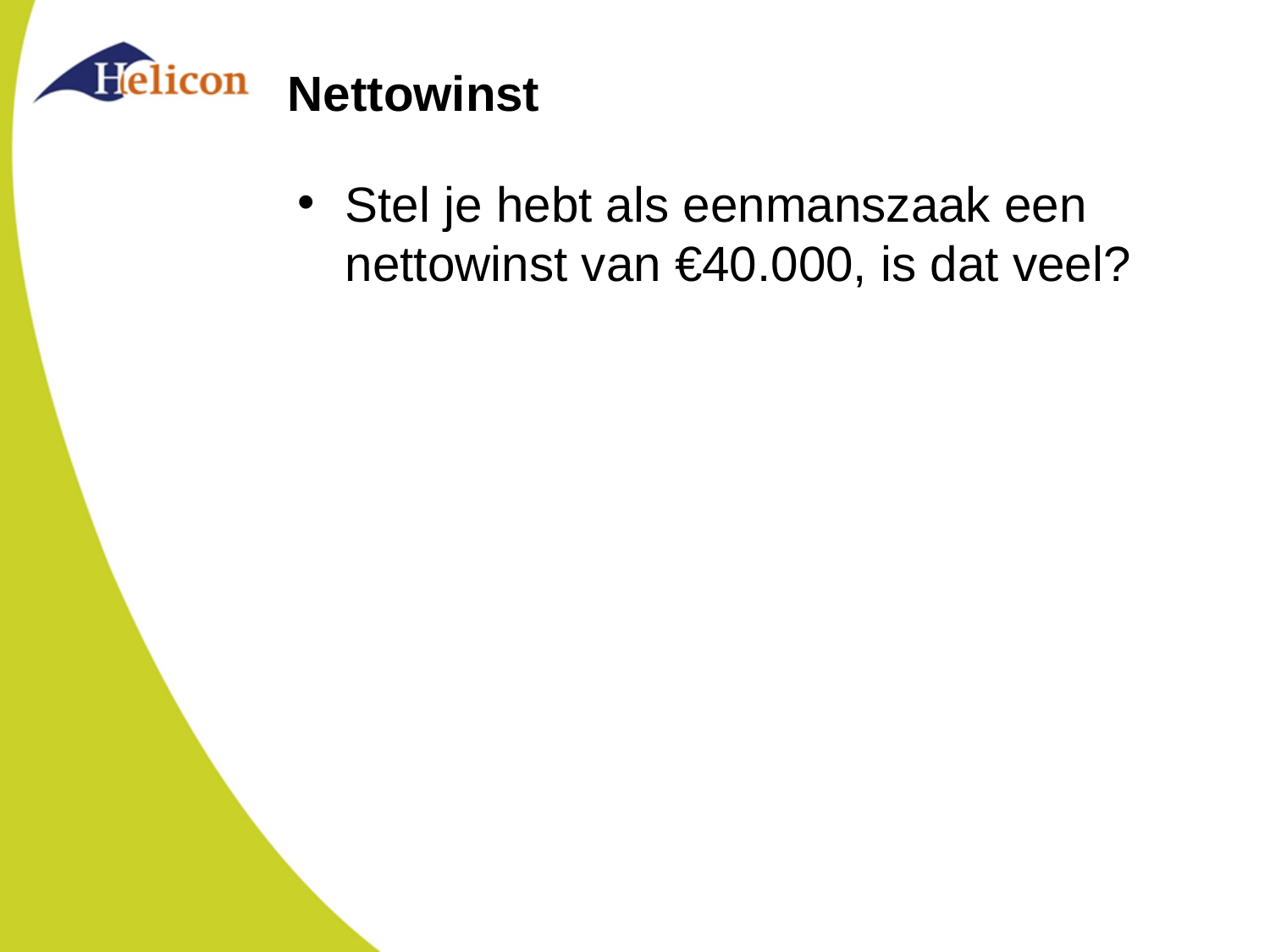

# Nettowinst
Stel je hebt als eenmanszaak een nettowinst van €40.000, is dat veel?